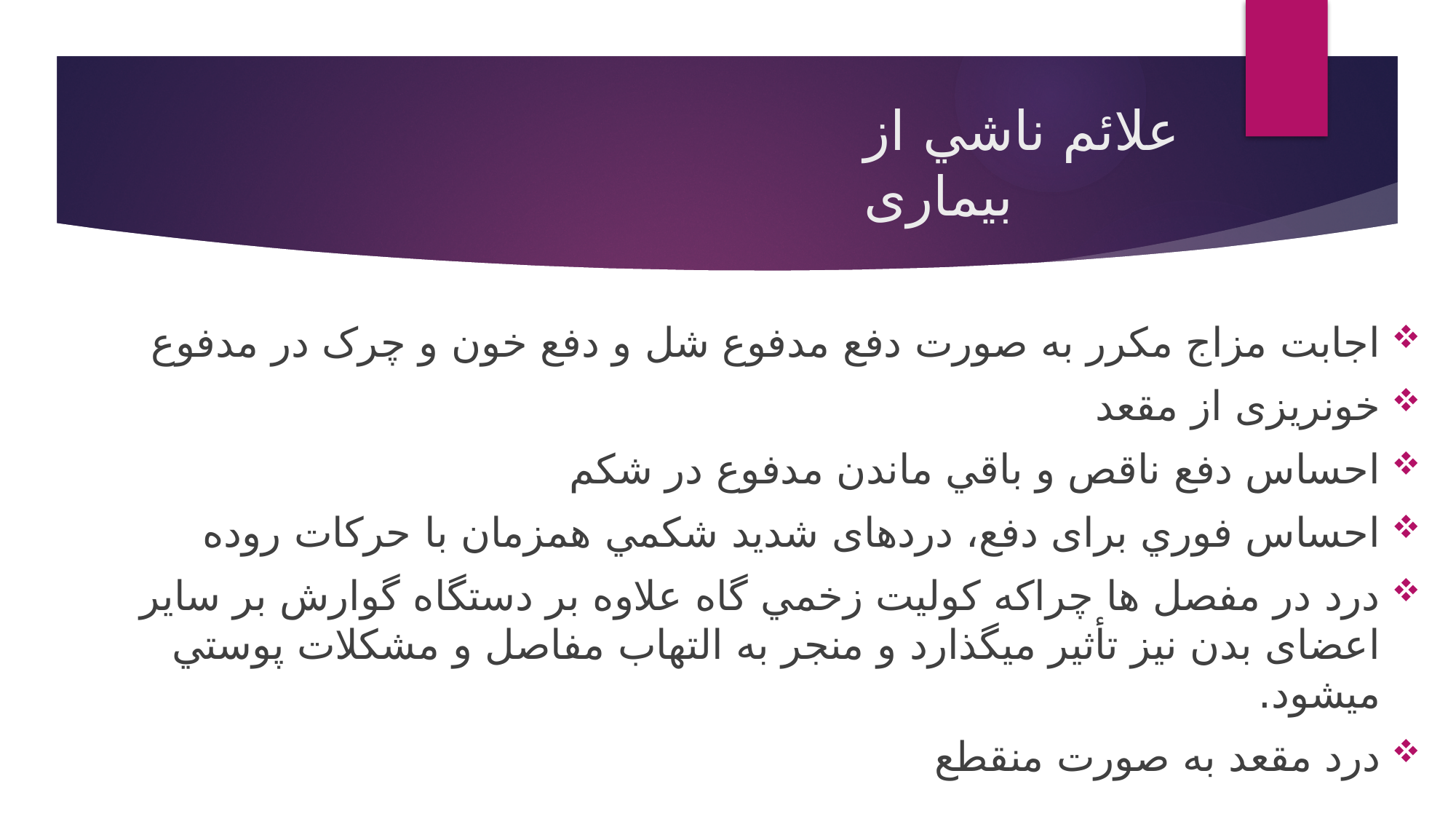

# علائم ناشي از بیماری
اجابت مزاج مکرر به صورت دفع مدفوع شل و دفع خون و چرک در مدفوع
خونريزی از مقعد
احساس دفع ناقص و باقي ماندن مدفوع در شکم
احساس فوري برای دفع، دردهای شديد شکمي همزمان با حركات روده
درد در مفصل ها چراكه كوليت زخمي گاه علاوه بر دستگاه گوارش بر ساير اعضای بدن نيز تأثير ميگذارد و منجر به التهاب مفاصل و مشکلات پوستي ميشود.
درد مقعد به صورت منقطع